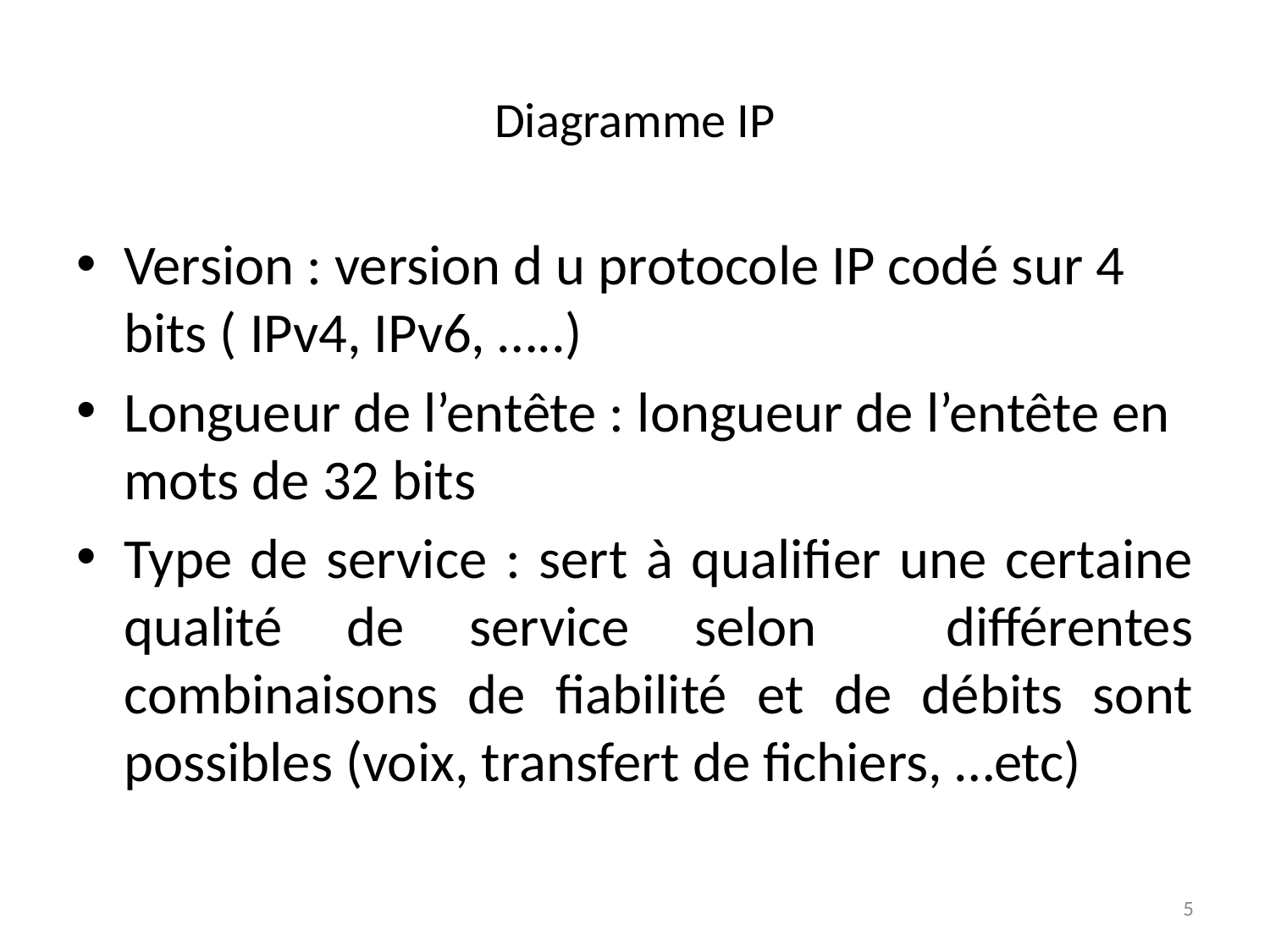

# Diagramme IP
Version : version d u protocole IP codé sur 4 bits ( IPv4, IPv6, …..)
Longueur de l’entête : longueur de l’entête en mots de 32 bits
Type de service : sert à qualifier une certaine qualité de service selon  différentes combinaisons de fiabilité et de débits sont possibles (voix, transfert de fichiers, …etc)
5